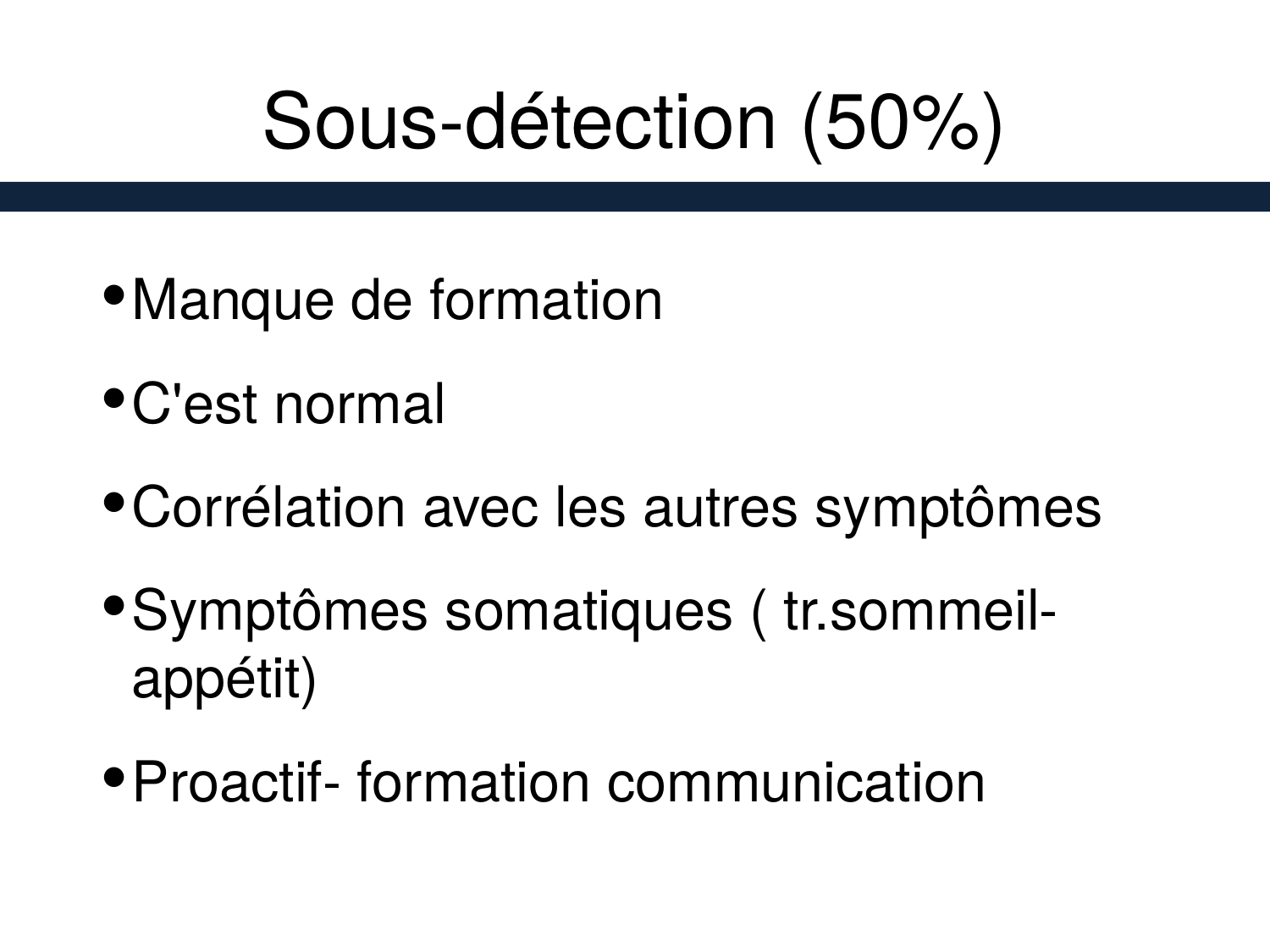

# Sous-détection (50%)

Manque de formation
C'est normal
Corrélation avec les autres symptômes
Symptômes somatiques ( tr.sommeil- appétit)
Proactif- formation communication